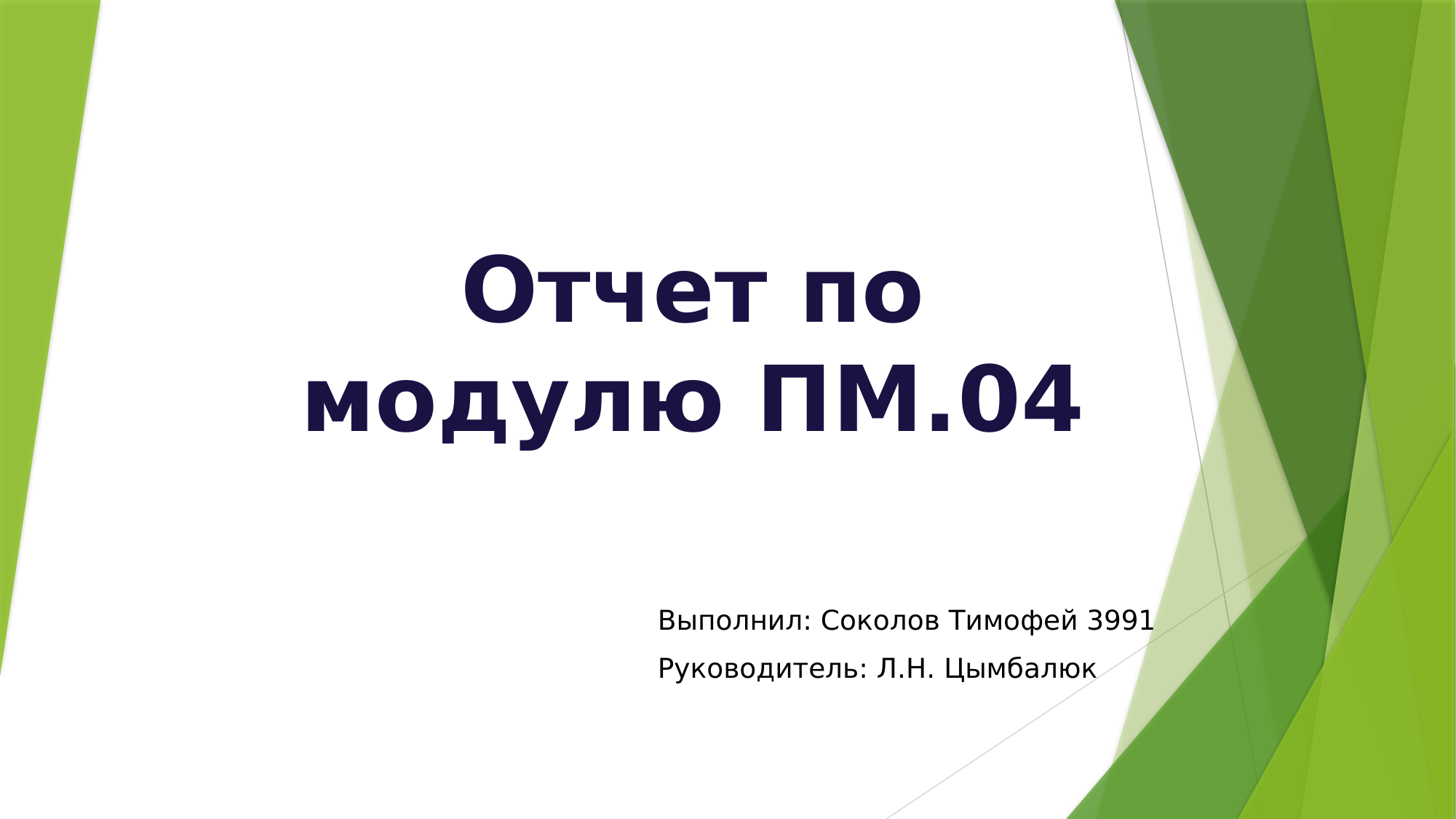

# Отчет по модулю ПМ.04
Выполнил: Соколов Тимофей 3991
Руководитель: Л.Н. Цымбалюк